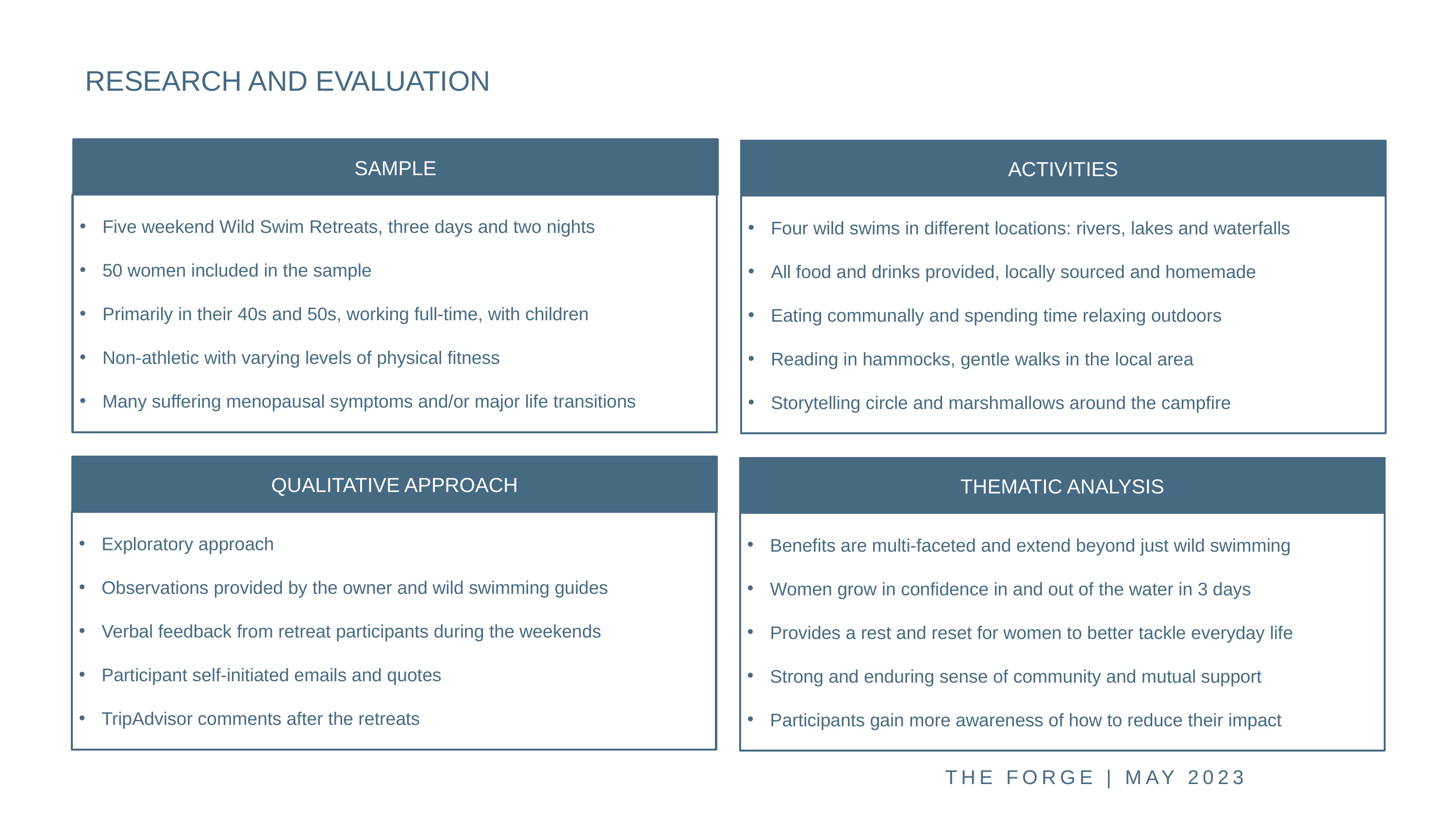

RESEARCH AND EVALUATION
SAMPLE
ACTIVITIES

Five weekend Wild Swim Retreats, three days and two nights

50 women included in the sample

Primarily in their 40s and 50s, working full-time, with children

Non-athletic with varying levels of physical fitness

Many suffering menopausal symptoms and/or major life transitions

Four wild swims in different locations: rivers, lakes and waterfalls

All food and drinks provided, locally sourced and homemade

Eating communally and spending time relaxing outdoors

Reading in hammocks, gentle walks in the local area

Storytelling circle and marshmallows around the campfire

QUALITATIVE APPROACH
THEMATIC ANALYSIS

Exploratory approach

Observations provided by the owner and wild swimming guides

Verbal feedback from retreat participants during the weekends

Participant self-initiated emails and quotes

TripAdvisor comments after the retreats

Benefits are multi-faceted and extend beyond just wild swimming

Women grow in confidence in and out of the water in 3 days

Provides a rest and reset for women to better tackle everyday life

Strong and enduring sense of community and mutual support

Participants gain more awareness of how to reduce their impact

THE FORGE | MAY 2023